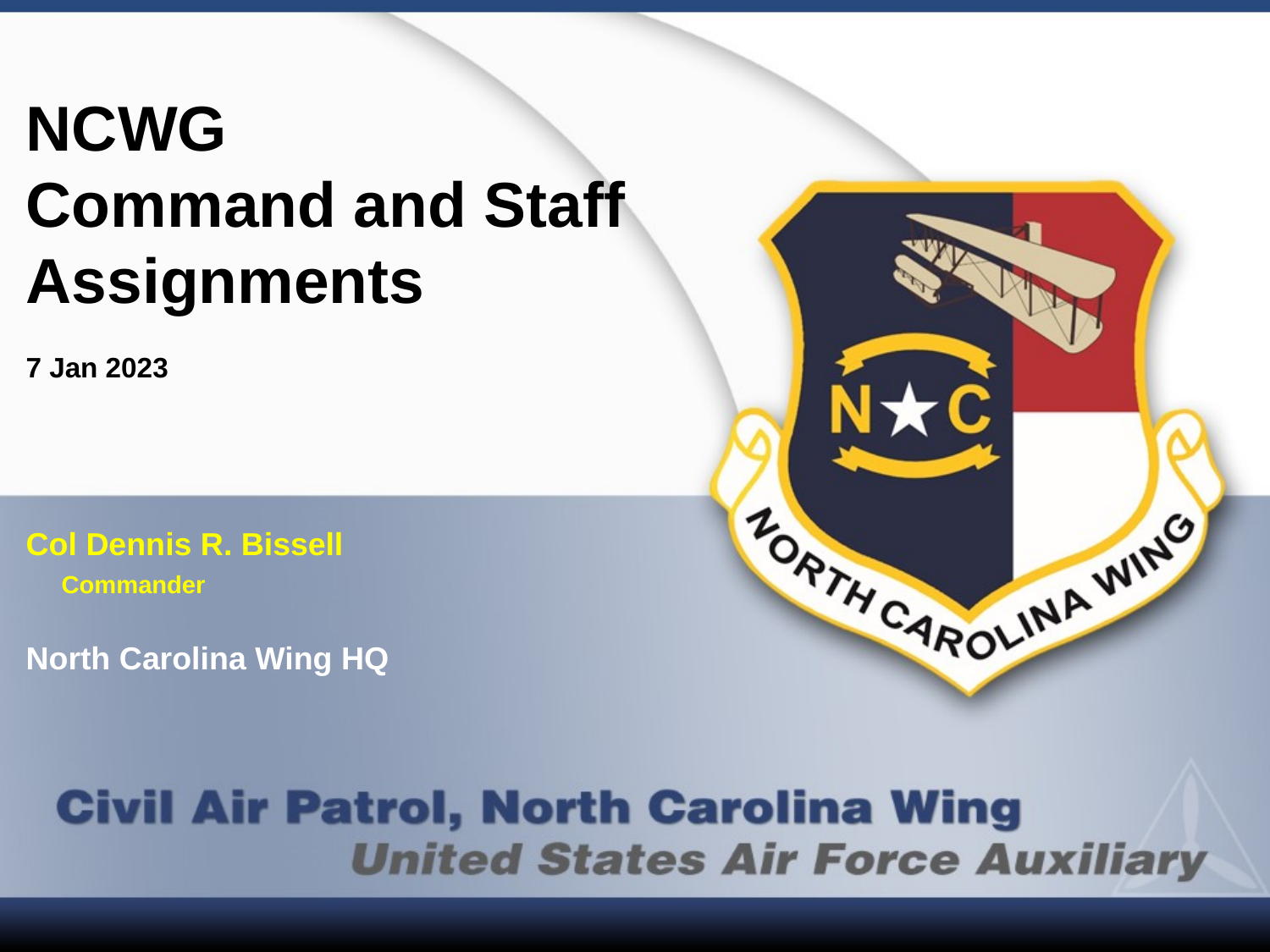

# NCWG Command and Staff Assignments 7 Jan 2023
Col Dennis R. Bissell
    Commander

North Carolina Wing HQ